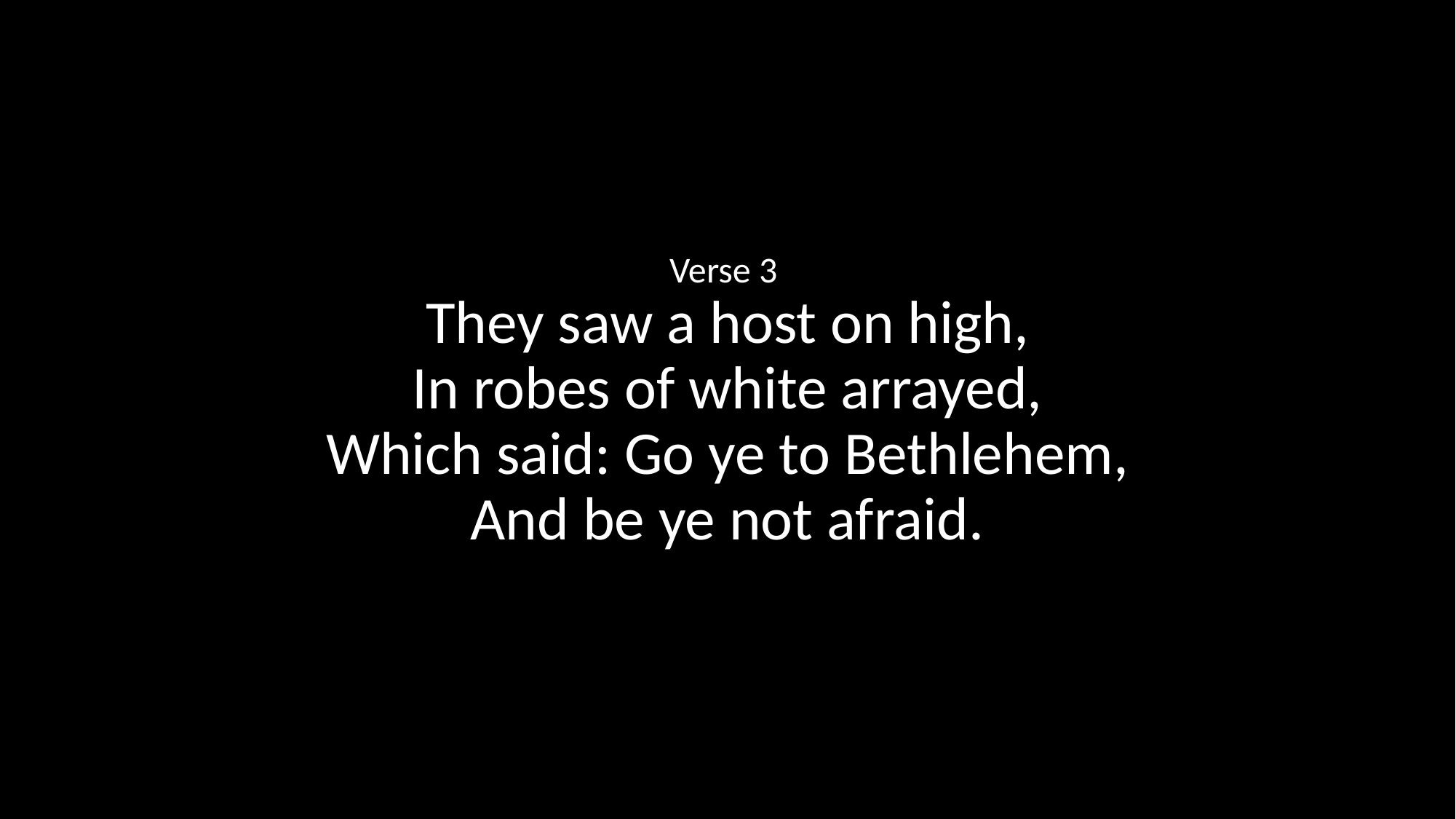

Verse 3
They saw a host on high,
In robes of white arrayed,
Which said: Go ye to Bethlehem,
And be ye not afraid.